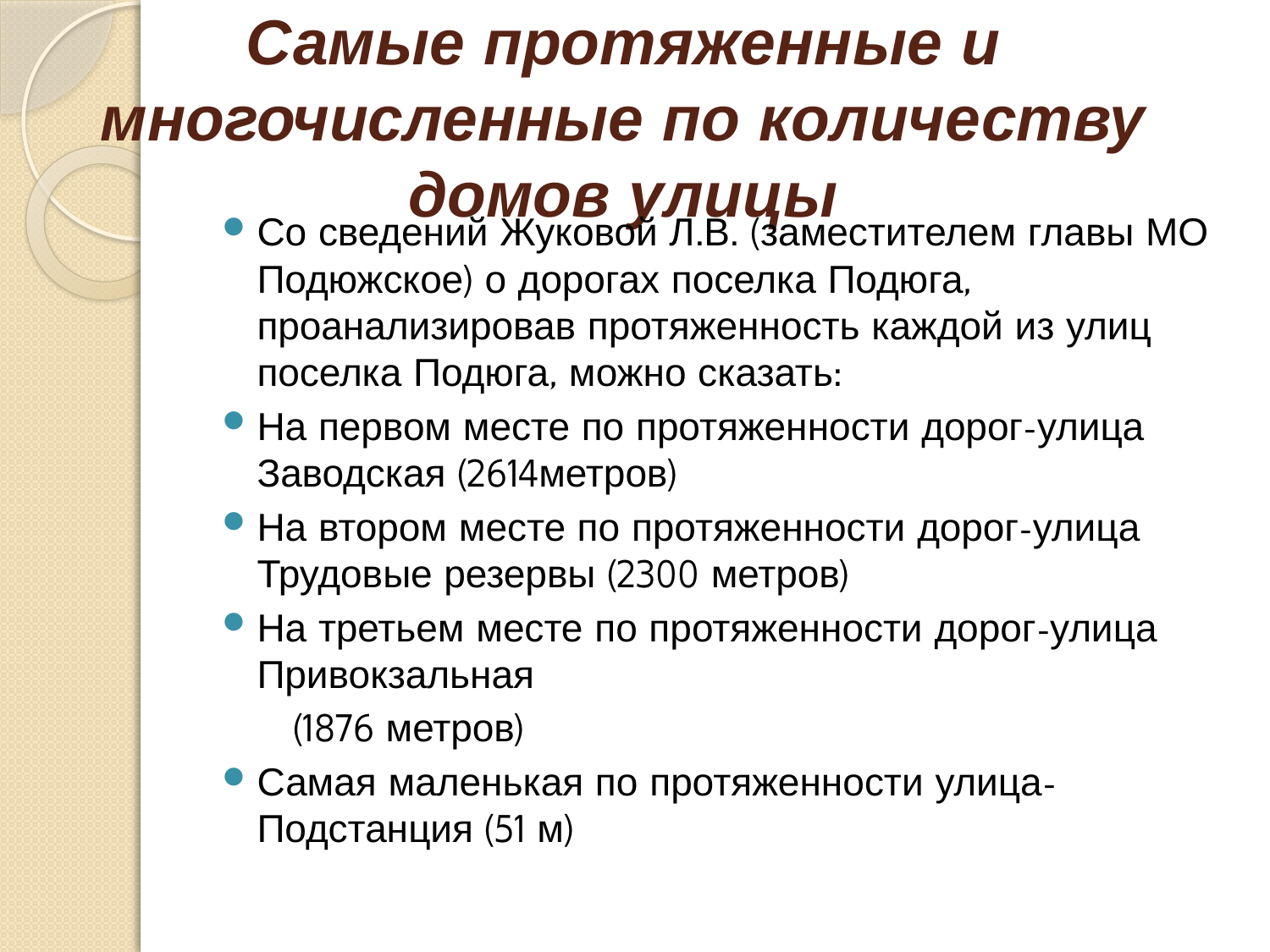

# Самые протяженные и многочисленные по количеству домов улицы
Со сведений Жуковой Л.В. (заместителем главы МО Подюжское) о дорогах поселка Подюга, проанализировав протяженность каждой из улиц поселка Подюга, можно сказать:
На первом месте по протяженности дорог-улица Заводская (2614метров)
На втором месте по протяженности дорог-улица Трудовые резервы (2300 метров)
На третьем месте по протяженности дорог-улица Привокзальная
       (1876 метров)
Самая маленькая по протяженности улица-Подстанция (51 м)